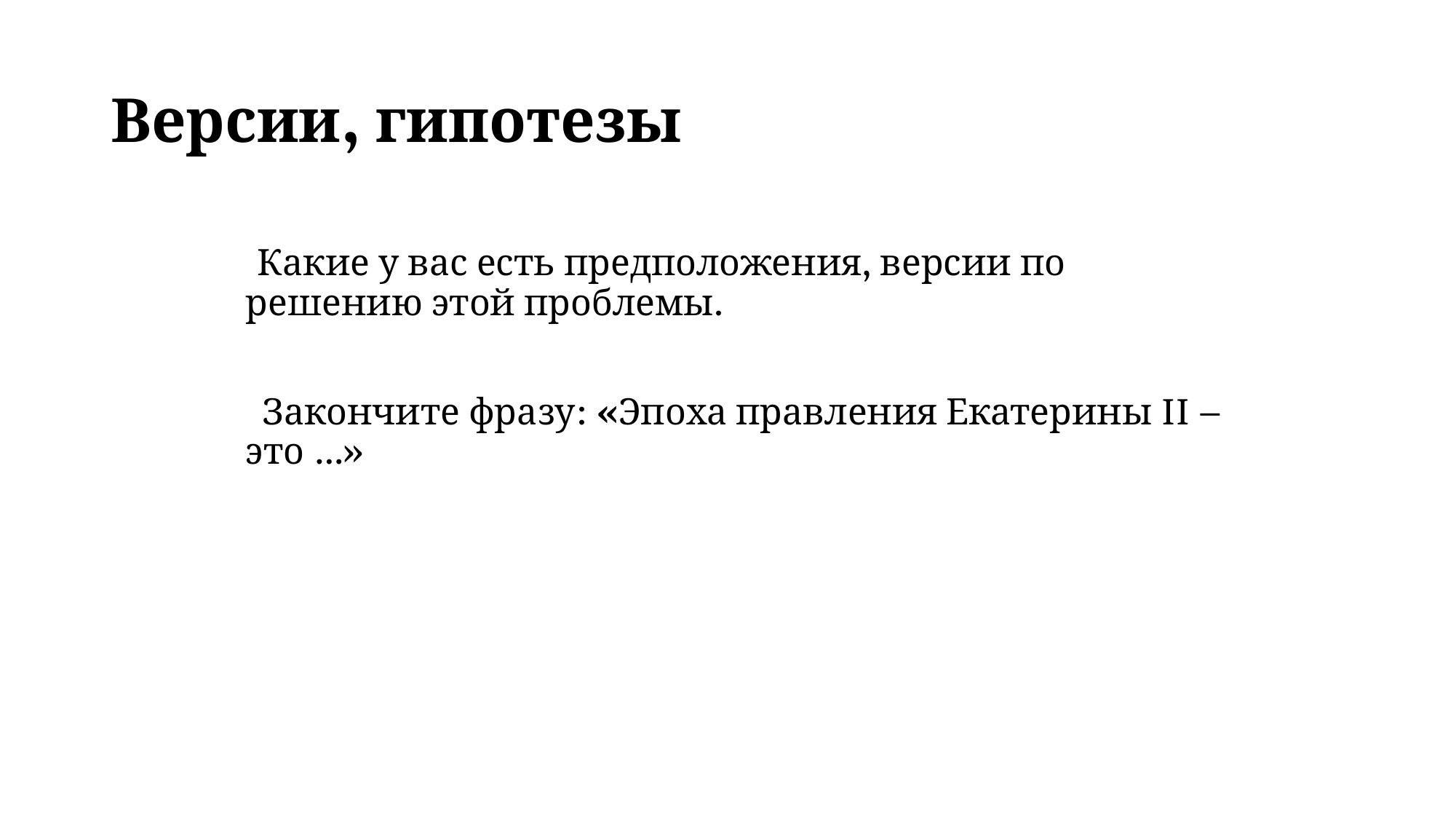

# Версии, гипотезы
    Какие у вас есть предположения, версии по решению этой проблемы.

     Закончите фразу: «Эпоха правления Екатерины II – это …»